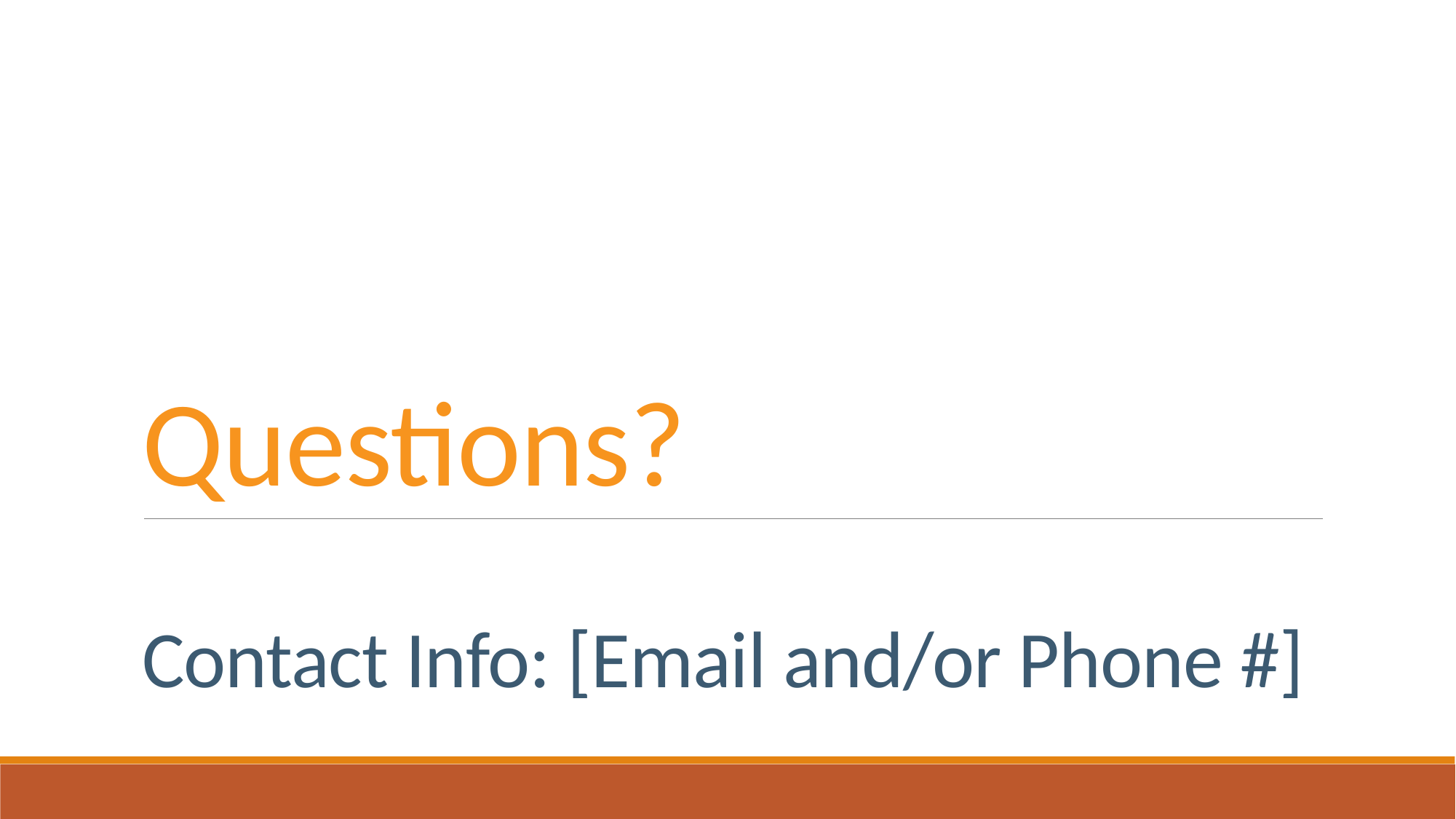

# Questions?
Contact Info: [Email and/or Phone #]